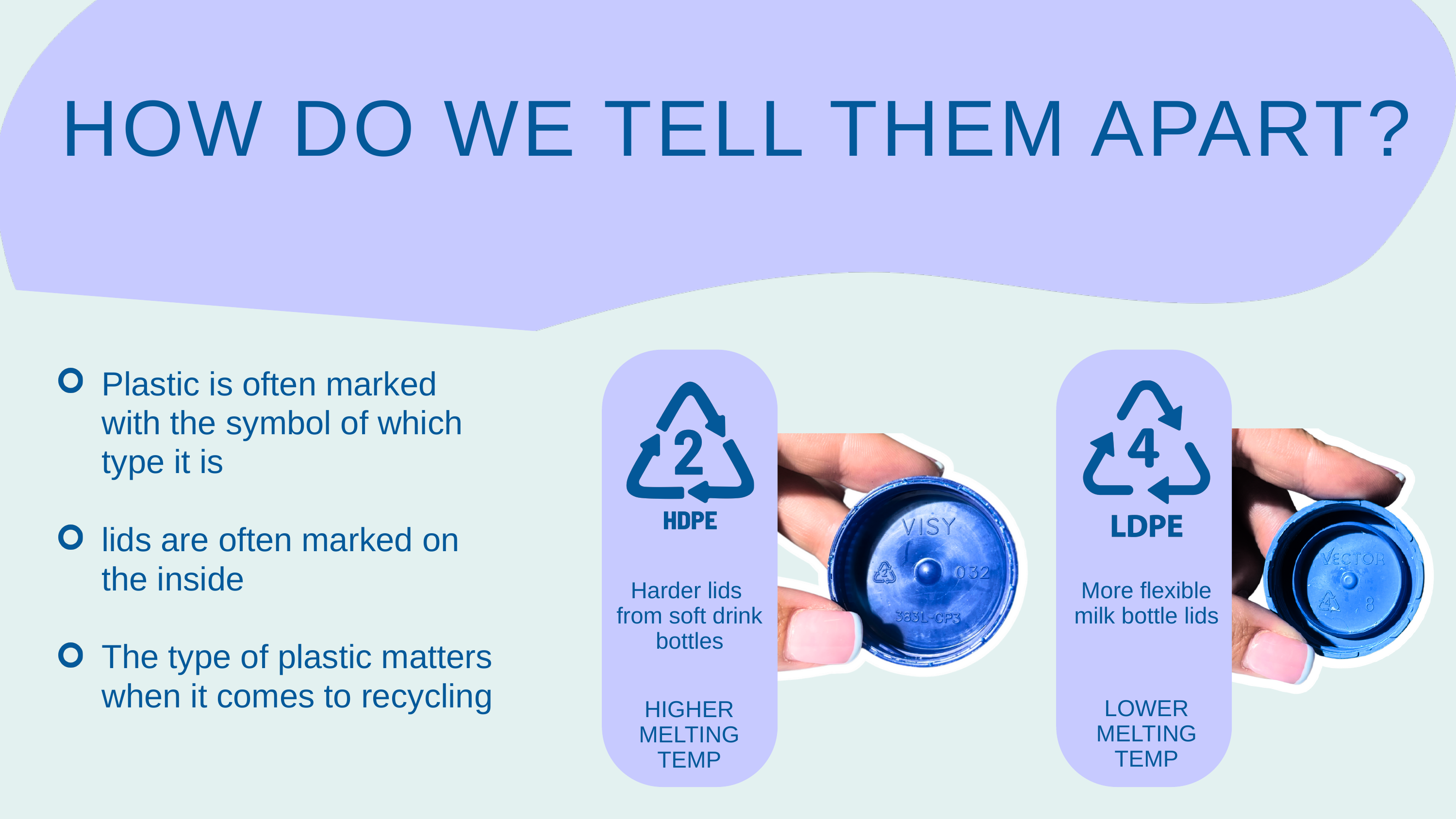

HOW DO WE TELL THEM APART?

Plastic is often marked with the symbol of which type it is

lids are often marked on the inside

The type of plastic matters when it comes to recycling

Harder lids  from soft drink bottles
More flexible milk bottle lids
LOWER MELTING TEMP
HIGHER MELTING TEMP